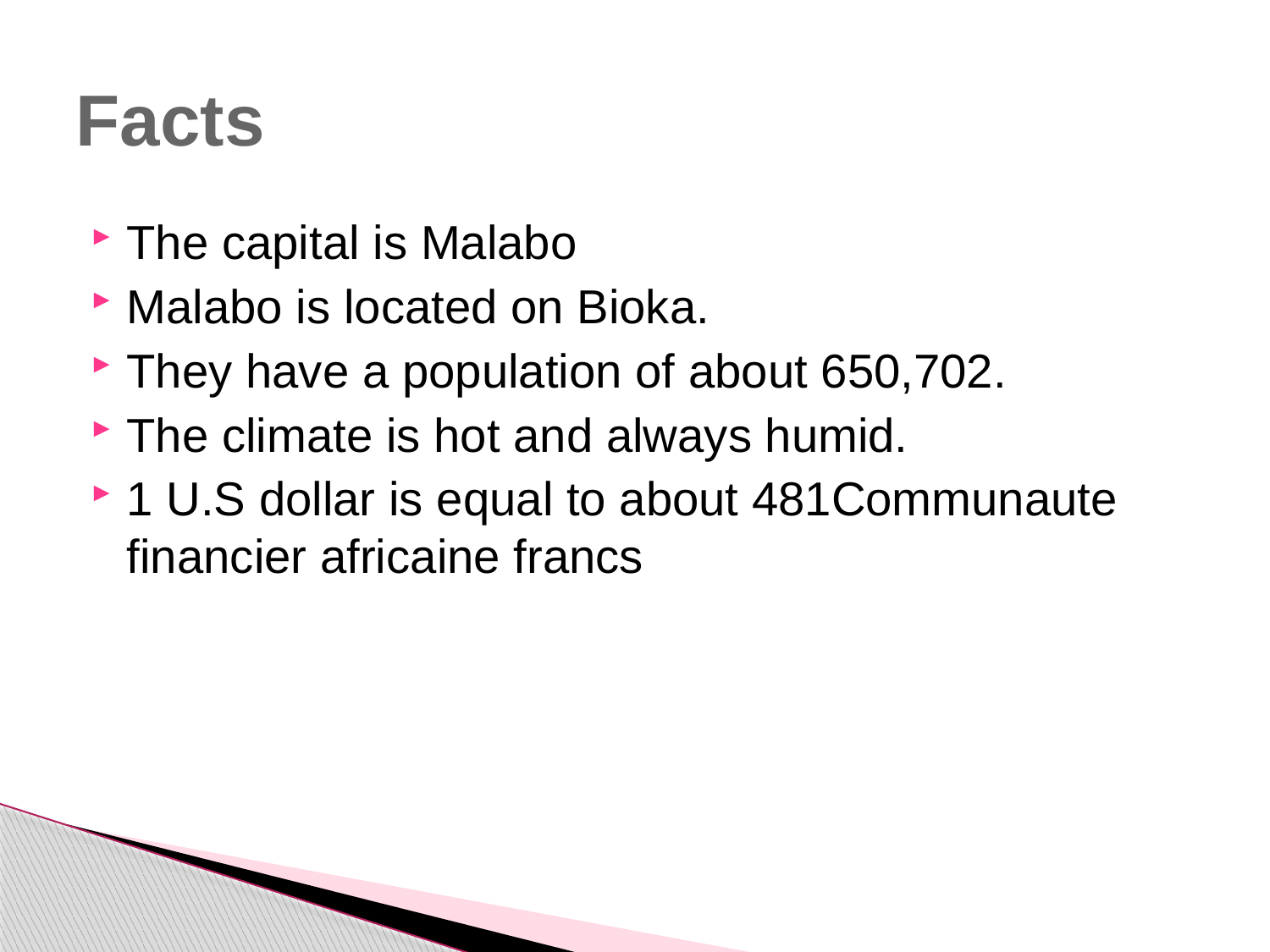

# Facts
The capital is Malabo
Malabo is located on Bioka.
They have a population of about 650,702.
The climate is hot and always humid.
1 U.S dollar is equal to about 481Communaute financier africaine francs